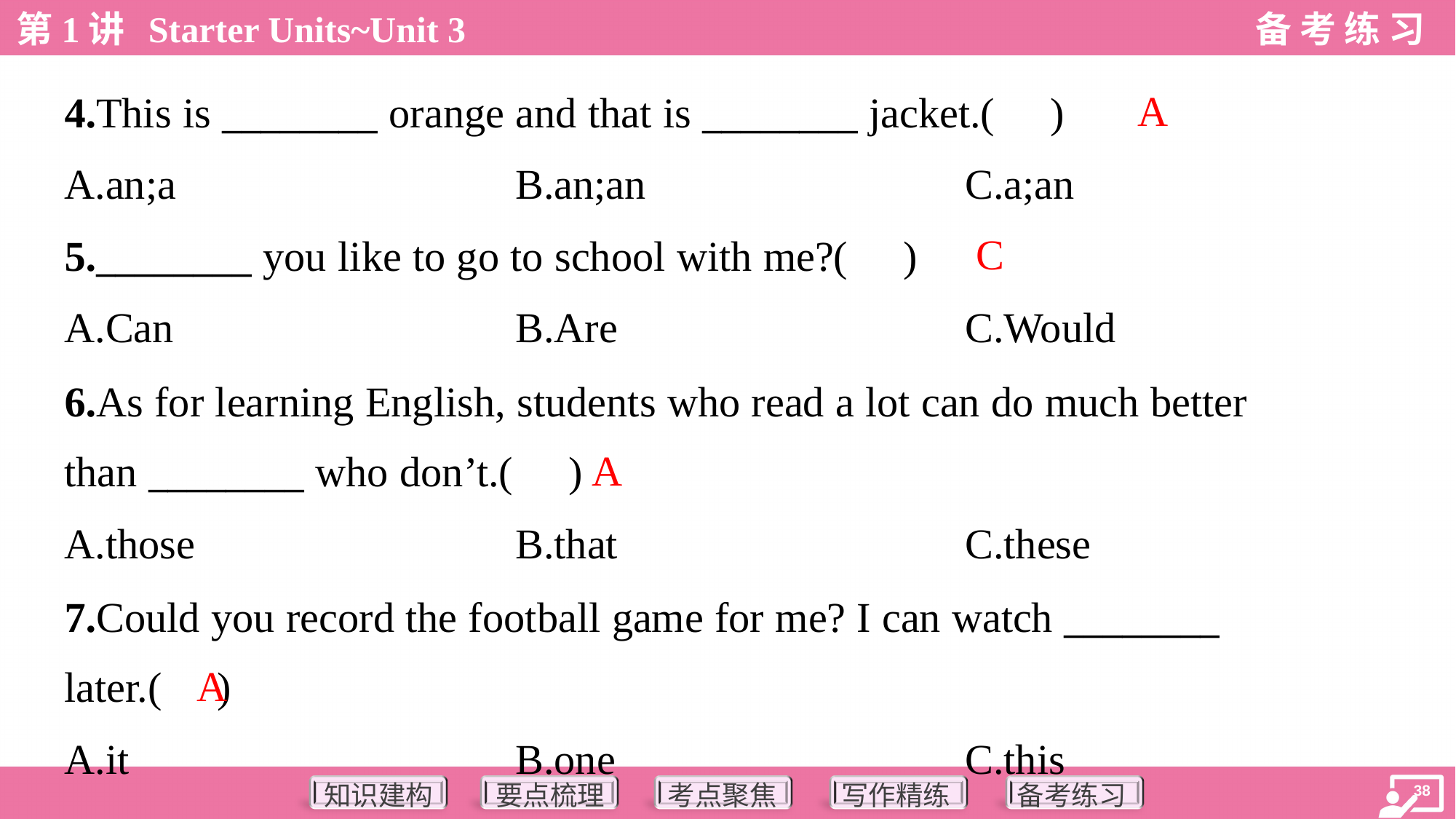

A
4.This is ________ orange and that is ________ jacket.(     )
A.an;a	B.an;an	C.a;an
C
5.________ you like to go to school with me?(     )
A.Can	B.Are	C.Would
6.As for learning English, students who read a lot can do much better
than ________ who don’t.(     )
A
A.those	B.that	C.these
7.Could you record the football game for me? I can watch ________
later.(     )
A
A.it	B.one	C.this